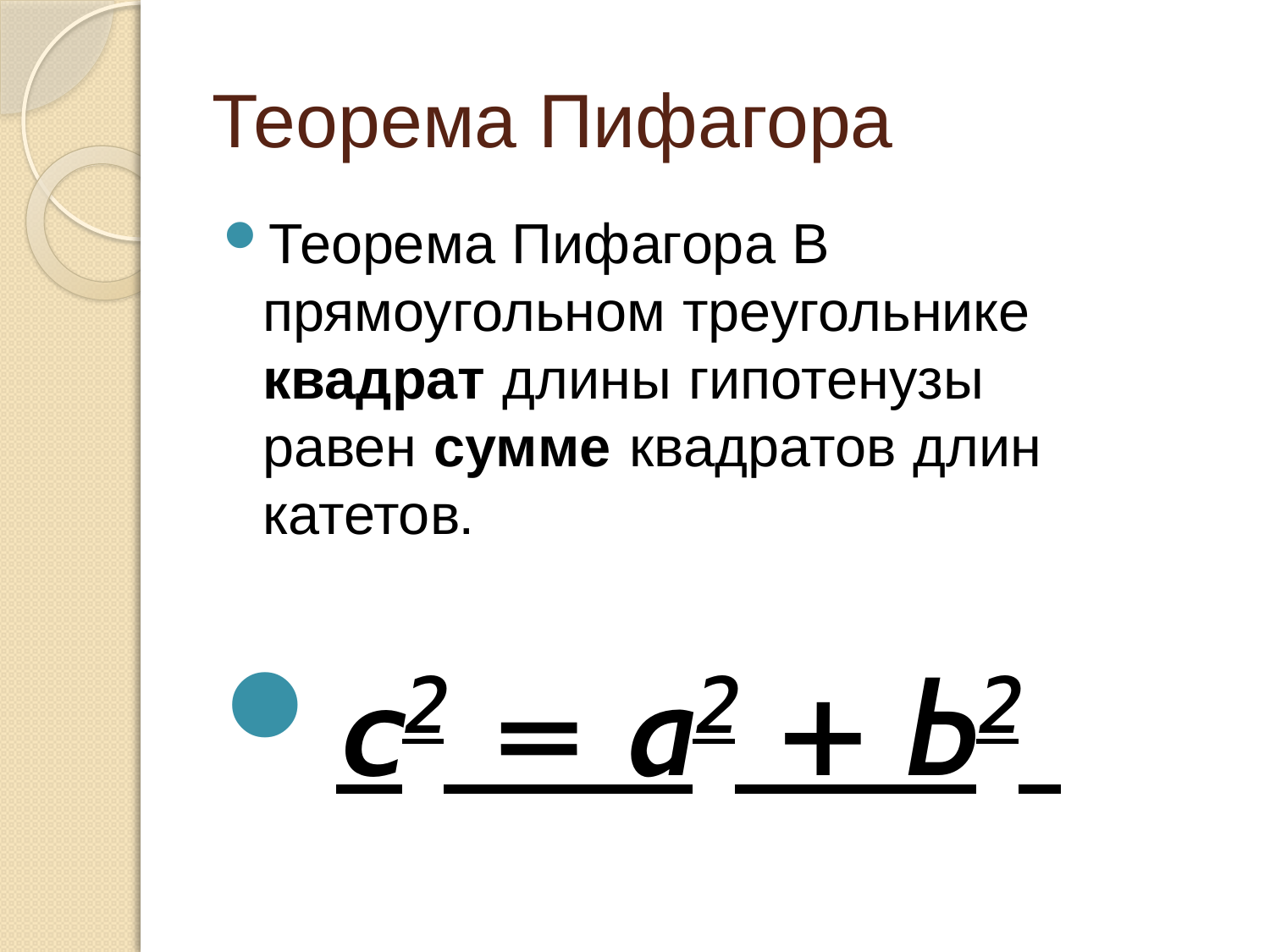

# Теорема Пифагора
Теорема Пифагора В прямоугольном треугольнике квадрат длины гипотенузы равен сумме квадратов длин катетов.

c2 = a2 + b2